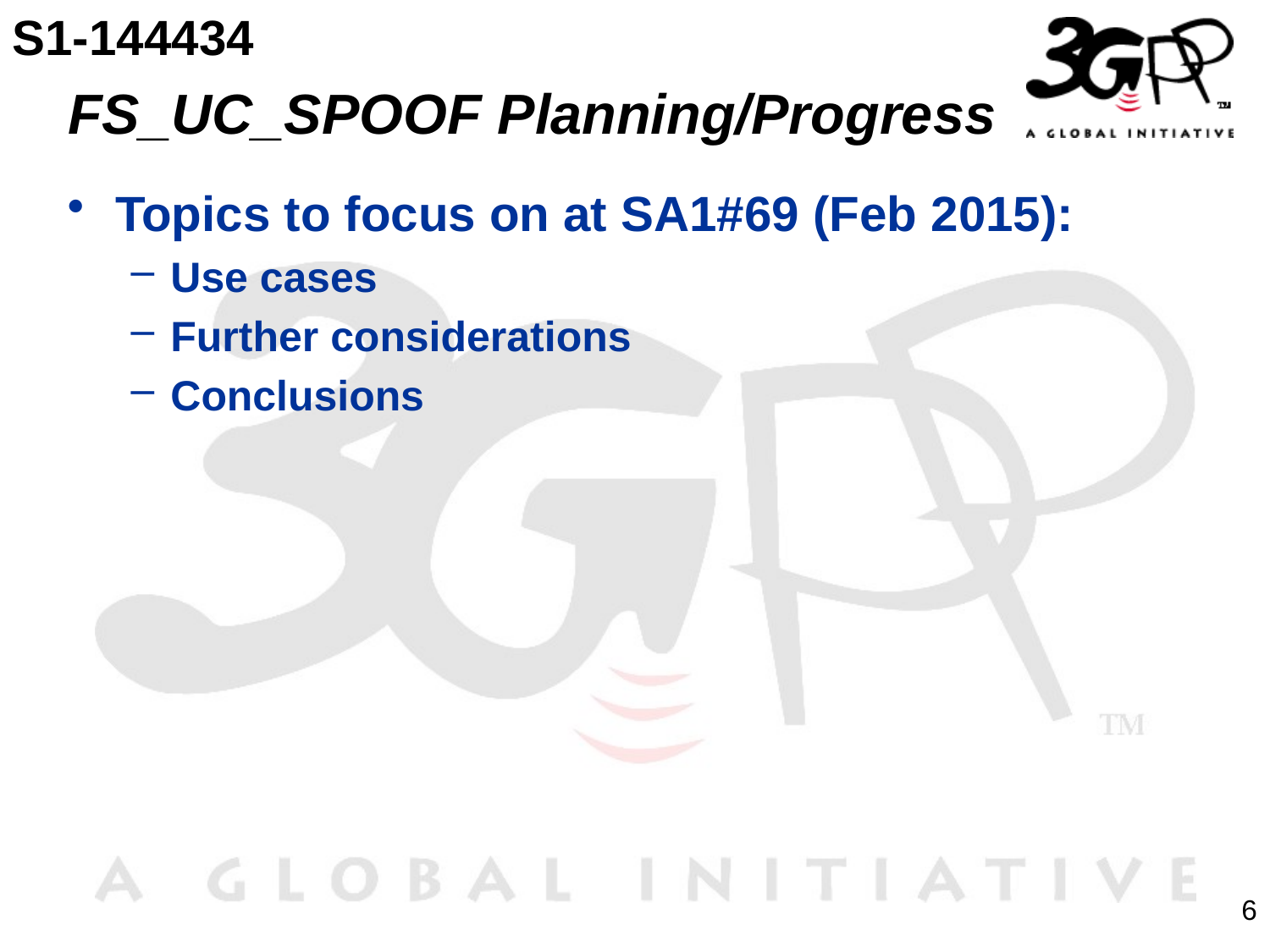

S1-144434
# FS_UC_SPOOF Planning/Progress
Topics to focus on at SA1#69 (Feb 2015):
Use cases
Further considerations
Conclusions
6